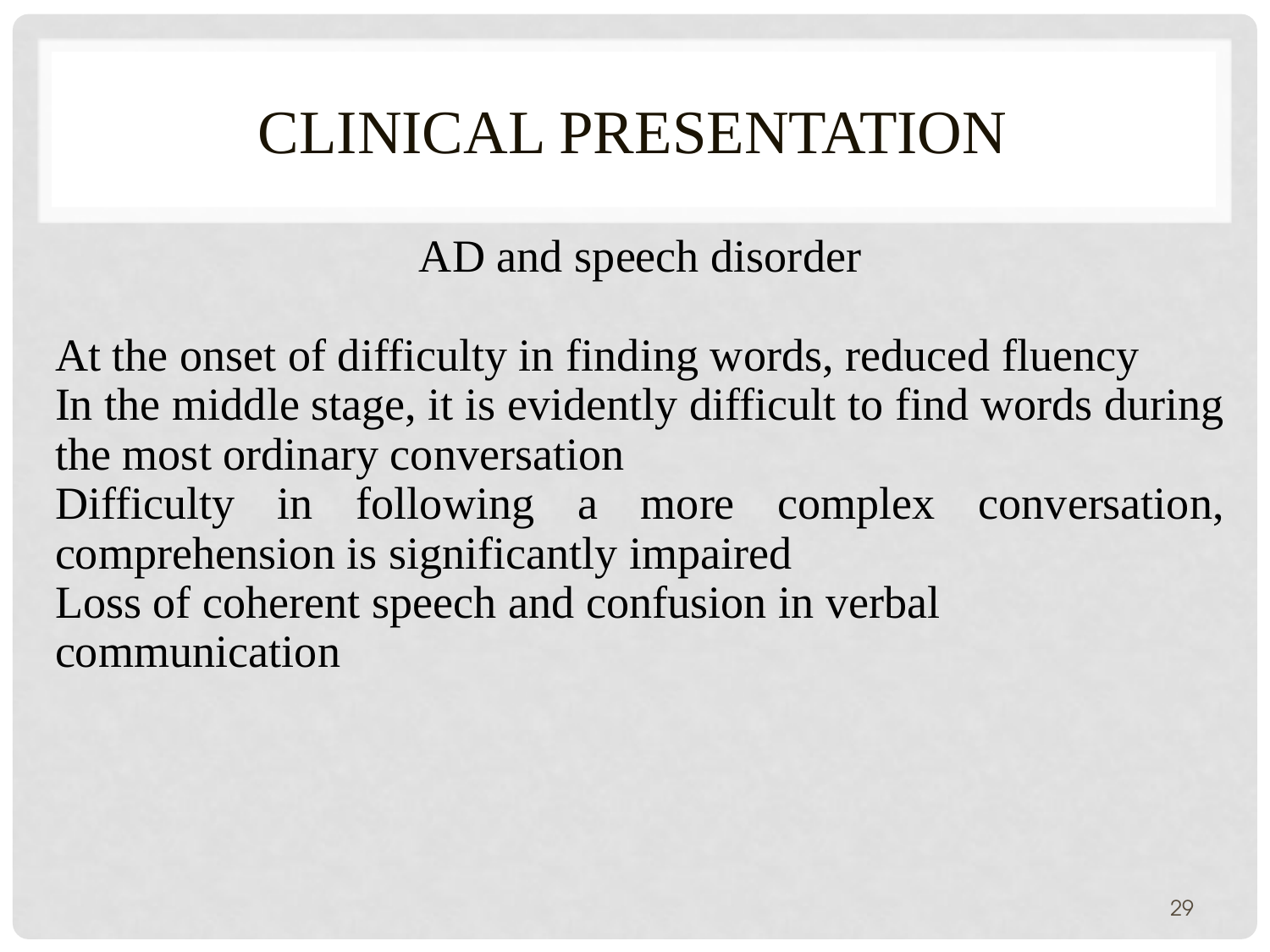

# Clinical presentation
AD and speech disorder

At the onset of difficulty in finding words, reduced fluency
In the middle stage, it is evidently difficult to find words during the most ordinary conversation
Difficulty in following a more complex conversation, comprehension is significantly impaired
Loss of coherent speech and confusion in verbal
communication
29